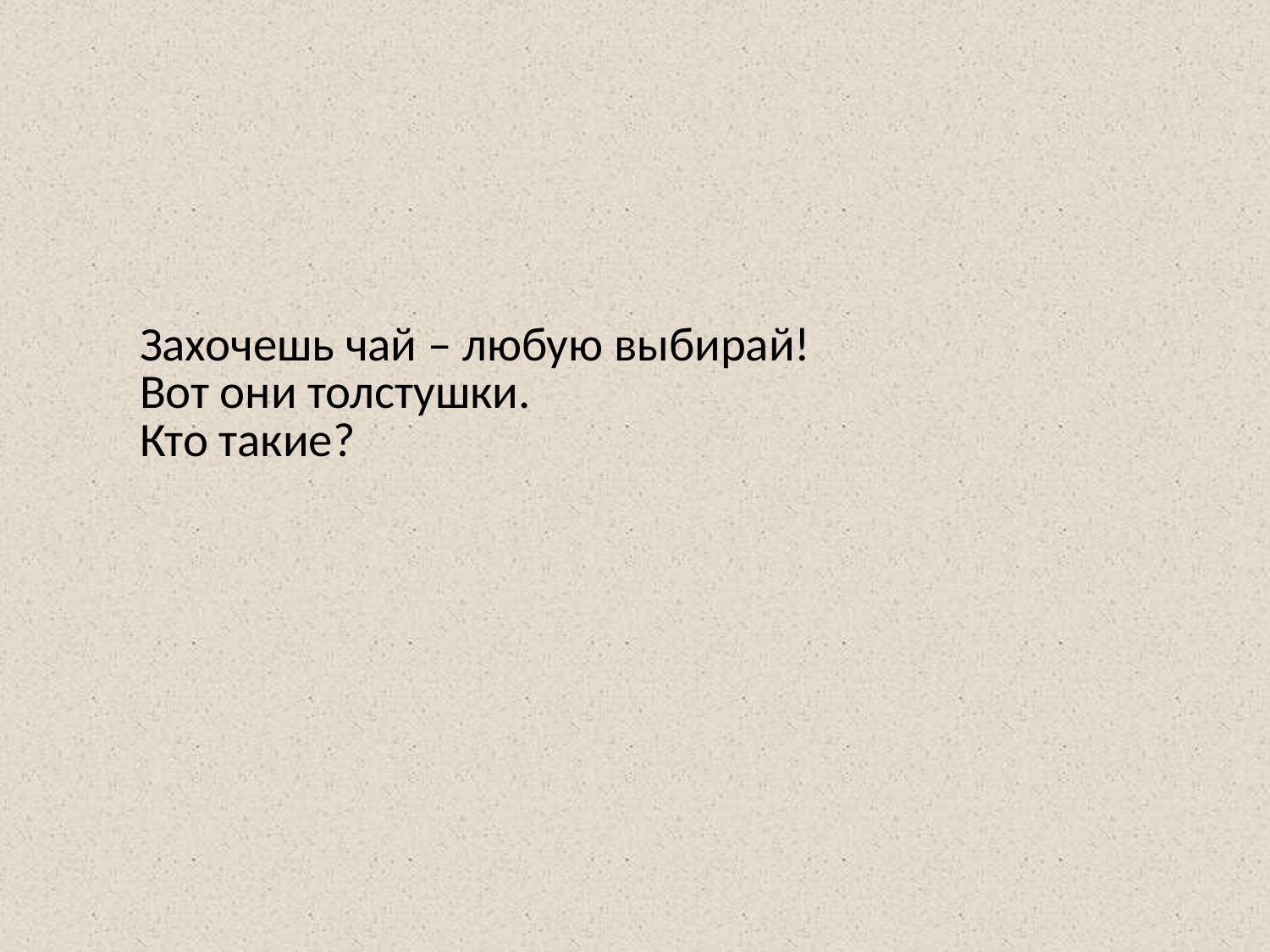

# Захочешь чай – любую выбирай! Вот они толстушки. Кто такие?